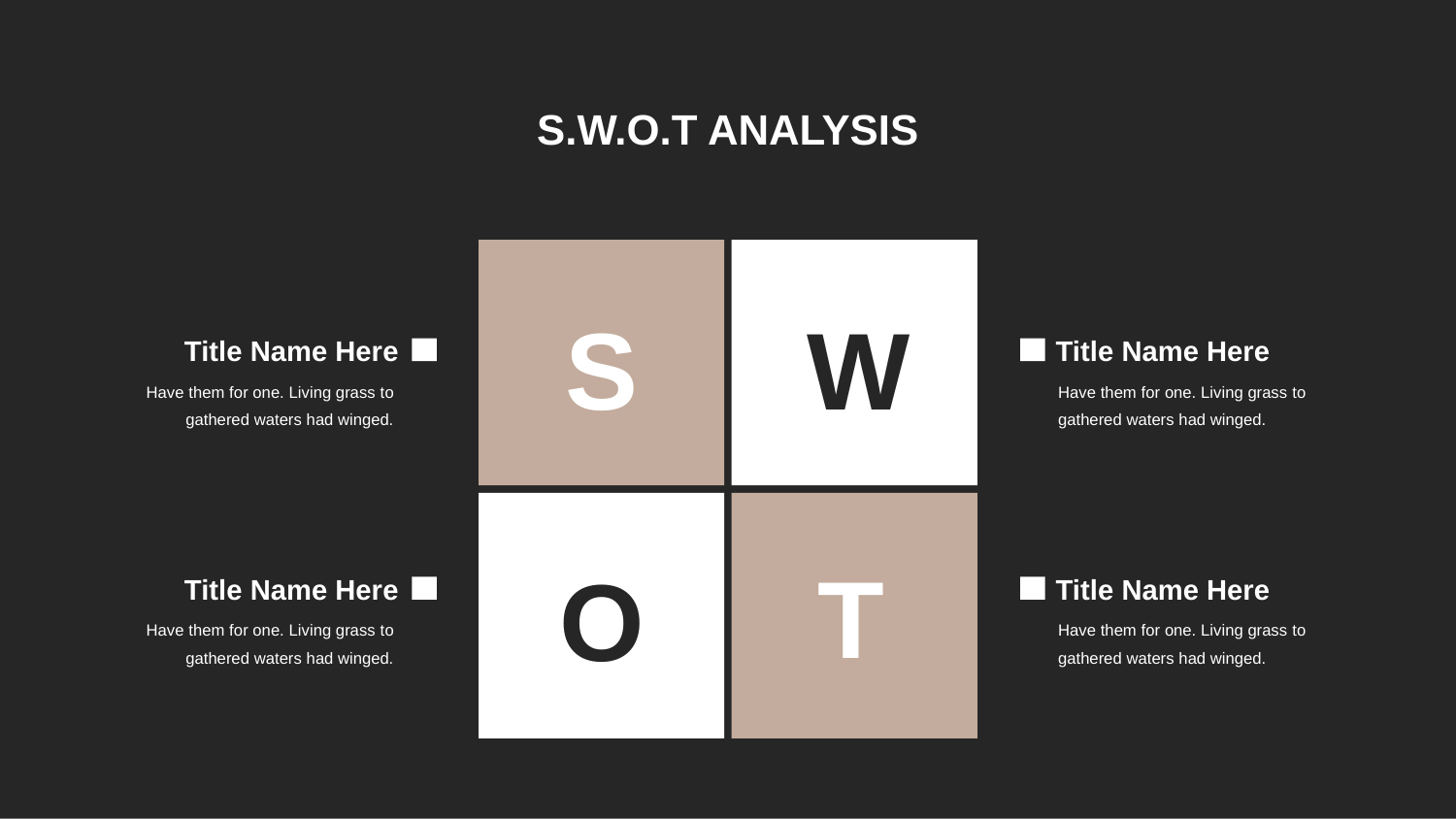

S.W.O.T ANALYSIS

S
W
Title Name Here
Title Name Here

Have them for one. Living grass to
gathered waters had winged.
Have them for one. Living grass to
gathered waters had winged.

T
O
Title Name Here
Title Name Here

Have them for one. Living grass to
gathered waters had winged.
Have them for one. Living grass to
gathered waters had winged.